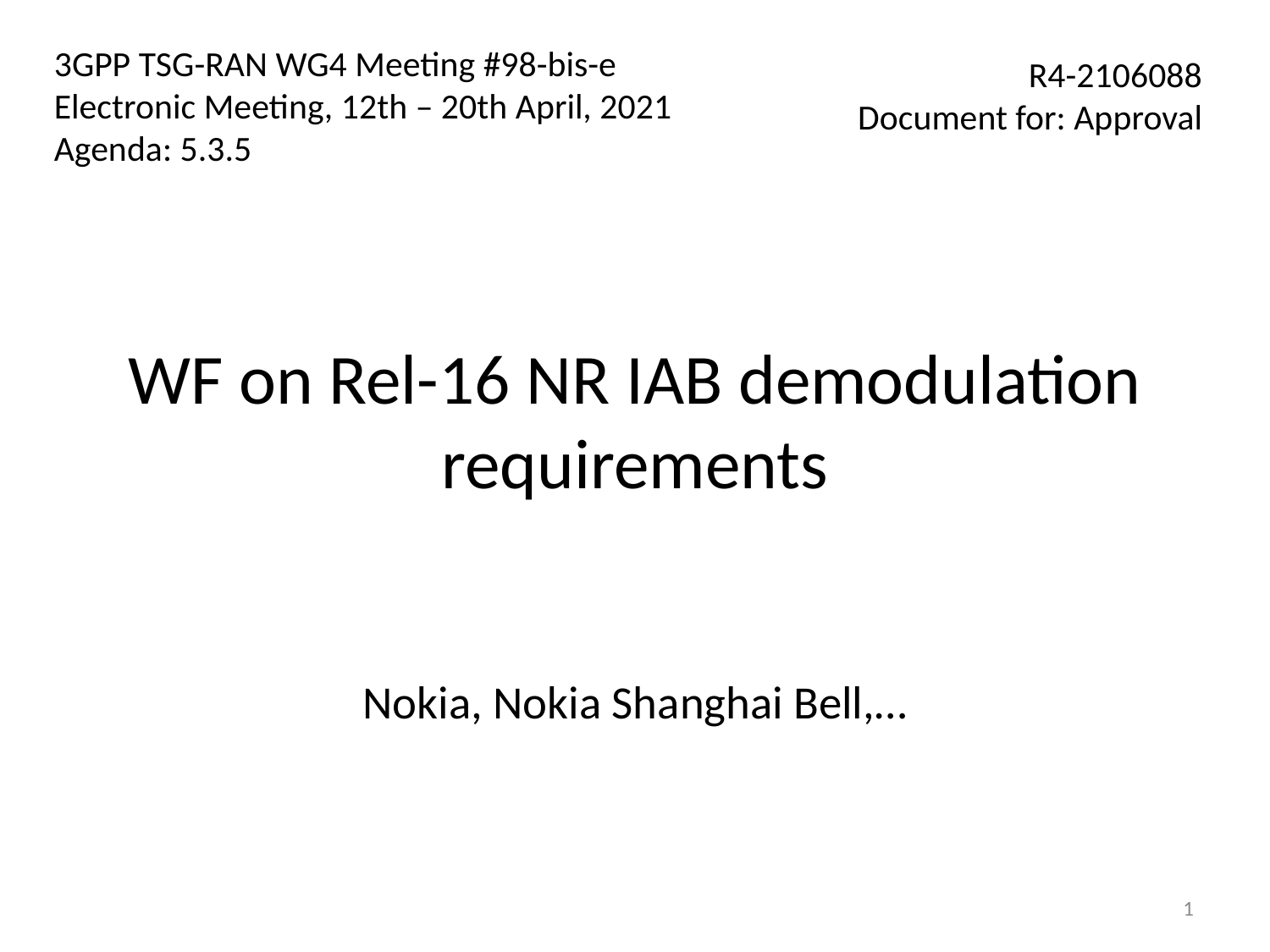

3GPP TSG-RAN WG4 Meeting #98-bis-e
Electronic Meeting, 12th – 20th April, 2021
Agenda: 5.3.5
R4-2106088
Document for: Approval
# WF on Rel-16 NR IAB demodulation requirements
Nokia, Nokia Shanghai Bell,…
1